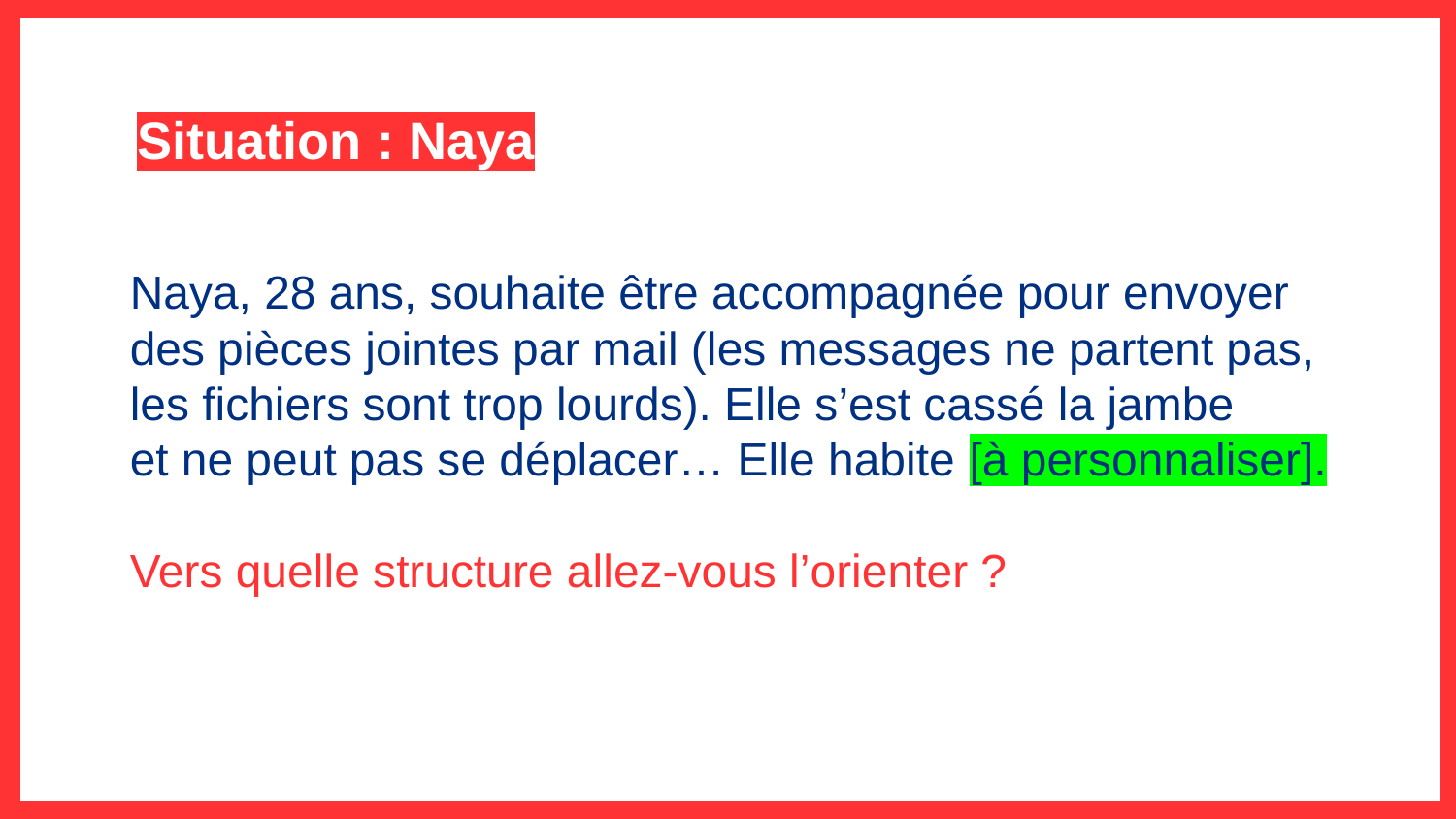

Situation : Naya
Naya, 28 ans, souhaite être accompagnée pour envoyer
des pièces jointes par mail (les messages ne partent pas,
les fichiers sont trop lourds). Elle s’est cassé la jambe
et ne peut pas se déplacer… Elle habite [à personnaliser].

Vers quelle structure allez-vous l’orienter ?